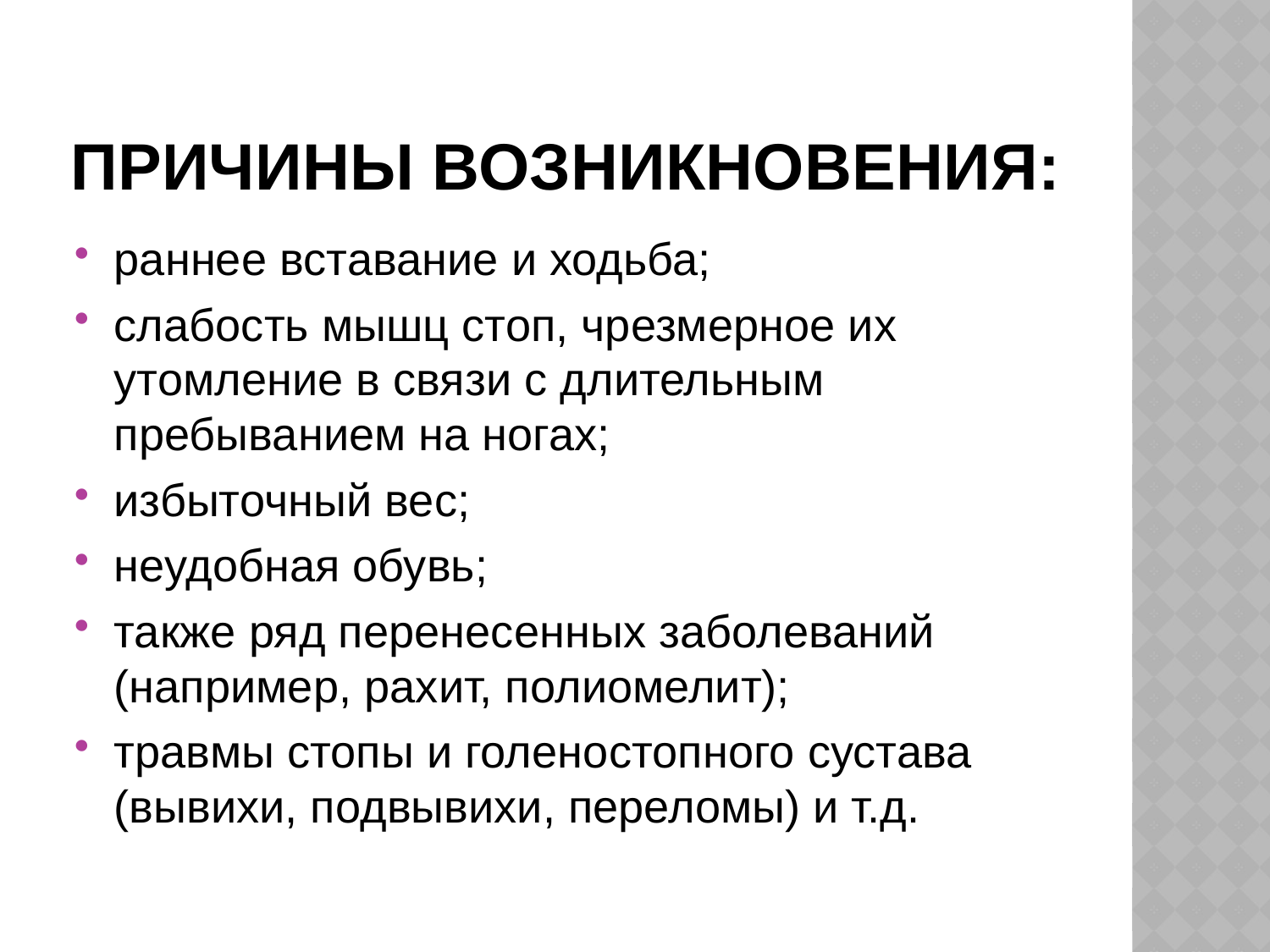

# Причины возникновения:
раннее вставание и ходьба;
слабость мышц стоп, чрезмерное их утомление в связи с длительным пребыванием на ногах;
избыточный вес;
неудобная обувь;
также ряд перенесенных заболеваний (например, рахит, полиомелит);
травмы стопы и голеностопного сустава (вывихи, подвывихи, переломы) и т.д.